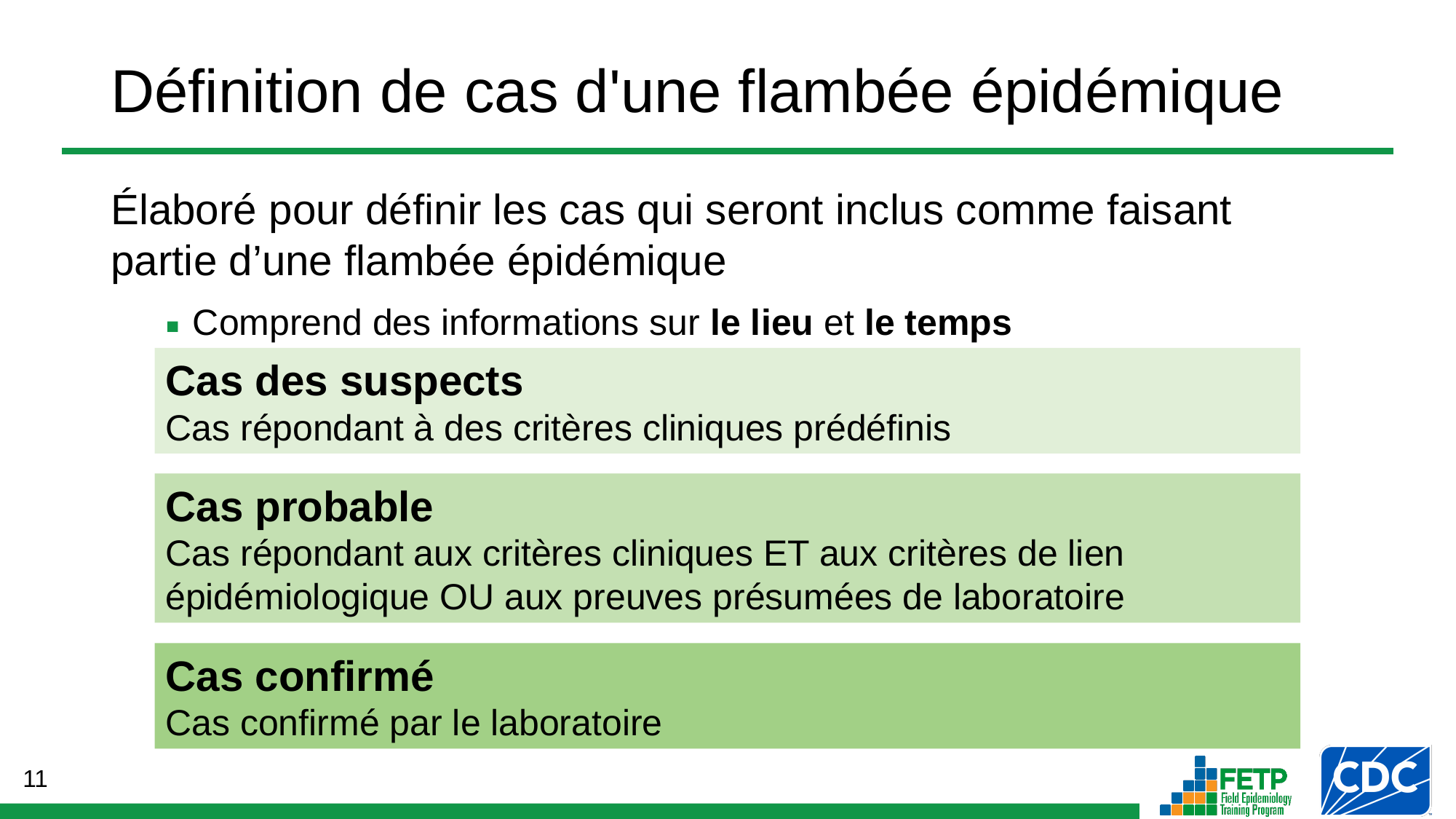

# Définition de cas d'une flambée épidémique
Élaboré pour définir les cas qui seront inclus comme faisant partie d’une flambée épidémique
Comprend des informations sur le lieu et le temps

Cas des suspects
Cas répondant à des critères cliniques prédéfinis
Cas probable
Cas répondant aux critères cliniques ET aux critères de lien épidémiologique OU aux preuves présumées de laboratoire
Cas confirmé
Cas confirmé par le laboratoire